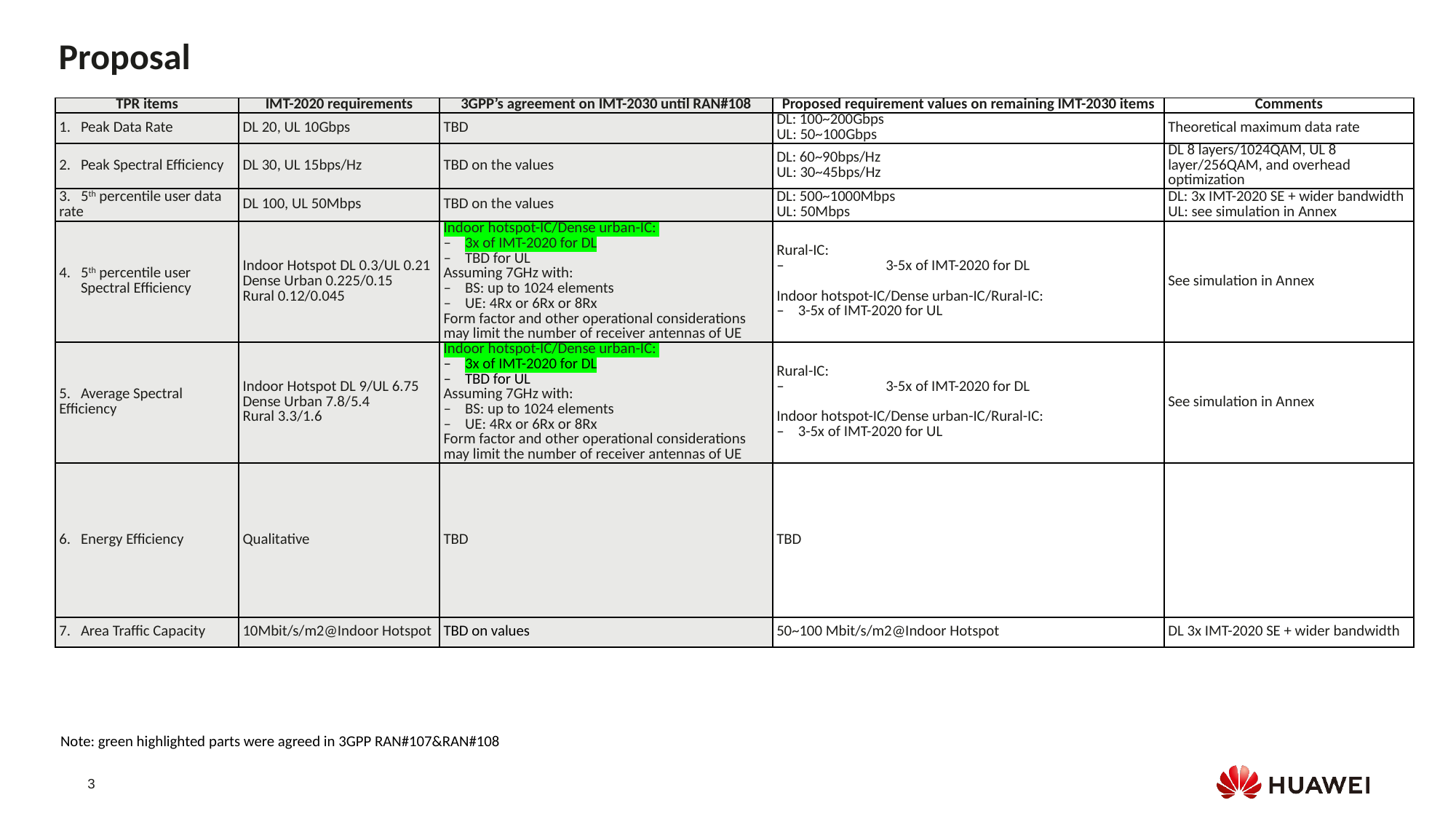

Proposal
| TPR items | IMT-2020 requirements | 3GPP’s agreement on IMT-2030 until RAN#108 | Proposed requirement values on remaining IMT-2030 items | Comments |
| --- | --- | --- | --- | --- |
| 1. Peak Data Rate | DL 20, UL 10Gbps | TBD | DL: 100~200Gbps UL: 50~100Gbps | Theoretical maximum data rate |
| 2. Peak Spectral Efficiency | DL 30, UL 15bps/Hz | TBD on the values | DL: 60~90bps/Hz UL: 30~45bps/Hz | DL 8 layers/1024QAM, UL 8 layer/256QAM, and overhead optimization |
| 3. 5th percentile user data rate | DL 100, UL 50Mbps | TBD on the values | DL: 500~1000Mbps UL: 50Mbps | DL: 3x IMT-2020 SE + wider bandwidth UL: see simulation in Annex |
| 4. 5th percentile user Spectral Efficiency | Indoor Hotspot DL 0.3/UL 0.21 Dense Urban 0.225/0.15 Rural 0.12/0.045 | Indoor hotspot-IC/Dense urban-IC: – 3x of IMT-2020 for DL – TBD for UL Assuming 7GHz with: – BS: up to 1024 elements – UE: 4Rx or 6Rx or 8Rx Form factor and other operational considerations may limit the number of receiver antennas of UE | Rural-IC: – 3-5x of IMT-2020 for DL Indoor hotspot-IC/Dense urban-IC/Rural-IC: – 3-5x of IMT-2020 for UL | See simulation in Annex |
| 5. Average Spectral Efficiency | Indoor Hotspot DL 9/UL 6.75 Dense Urban 7.8/5.4 Rural 3.3/1.6 | Indoor hotspot-IC/Dense urban-IC: – 3x of IMT-2020 for DL – TBD for UL Assuming 7GHz with: – BS: up to 1024 elements – UE: 4Rx or 6Rx or 8Rx Form factor and other operational considerations may limit the number of receiver antennas of UE | Rural-IC: – 3-5x of IMT-2020 for DL Indoor hotspot-IC/Dense urban-IC/Rural-IC: – 3-5x of IMT-2020 for UL | See simulation in Annex |
| 6. Energy Efficiency | Qualitative | TBD | TBD |  |
| 7. Area Traffic Capacity | 10Mbit/s/m2@Indoor Hotspot | TBD on values | 50~100 Mbit/s/m2@Indoor Hotspot | DL 3x IMT-2020 SE + wider bandwidth |
Note: green highlighted parts were agreed in 3GPP RAN#107&RAN#108